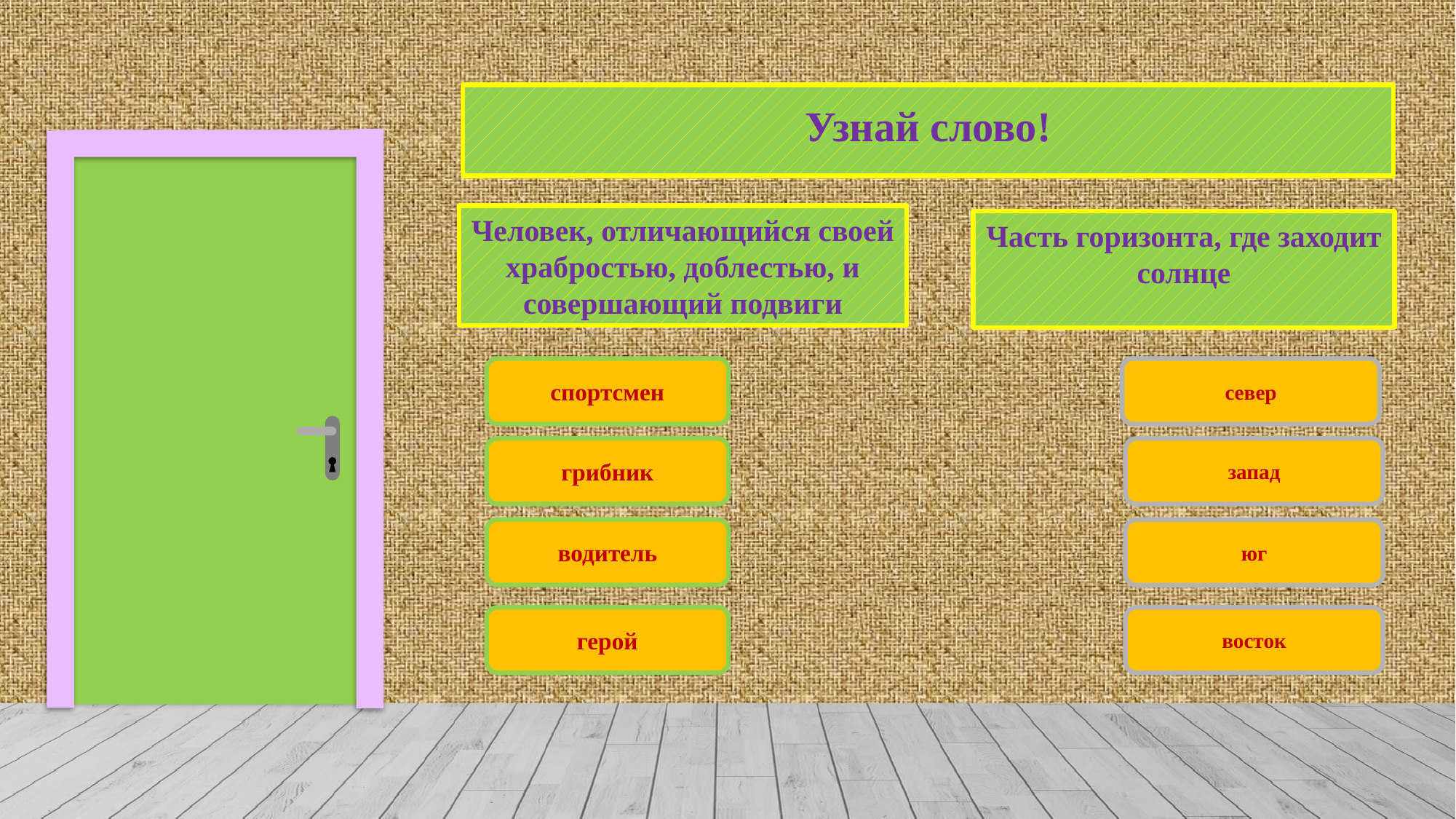

# Узнай слово!

Человек, отличающийся своей храбростью, доблестью, и совершающий подвиги

Часть горизонта, где заходит солнце

спортсмен
север
грибник
запад
водитель
юг
герой
восток